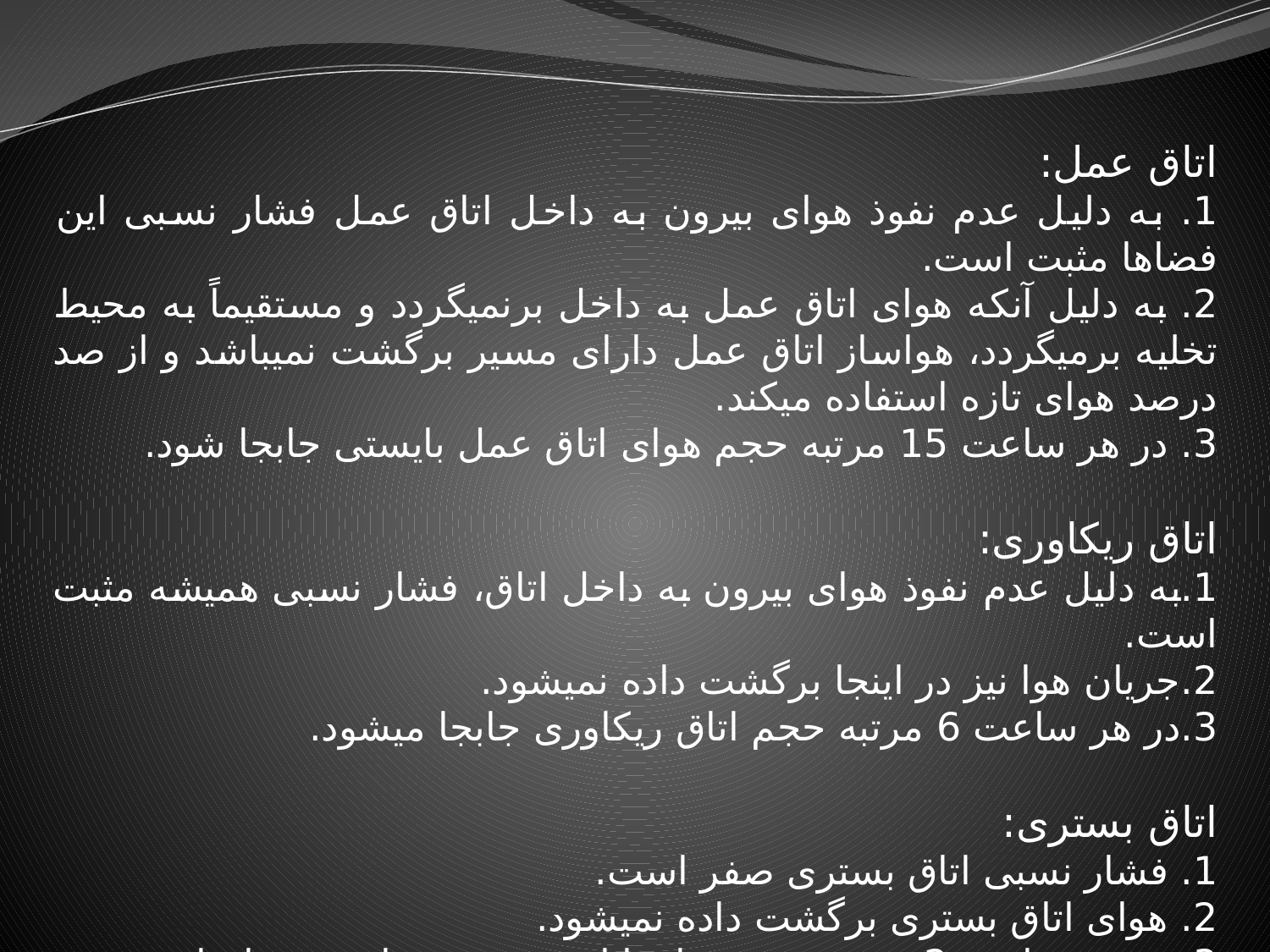

اتاق عمل:
1. به دلیل عدم نفوذ هوای بیرون به داخل اتاق عمل فشار نسبی این فضاها مثبت است.
2. به دلیل آنکه هوای اتاق عمل به داخل برنمی‏گردد و مستقیماً به محیط تخلیه برمی‏گردد، هواساز اتاق عمل دارای مسیر برگشت نمی‏باشد و از صد درصد هوای تازه استفاده می‏کند.
3. در هر ساعت 15 مرتبه حجم هوای اتاق عمل بایستی جابجا شود.

اتاق ریکاوری:
1.به دلیل عدم نفوذ هوای بیرون به داخل اتاق، فشار نسبی همیشه مثبت است.
2.جریان هوا نیز در اینجا برگشت داده نمی‏شود.
3.در هر ساعت 6 مرتبه حجم اتاق ریکاوری جابجا می‏شود.

اتاق بستری:
1. فشار نسبی اتاق بستری صفر است.
2. هوای اتاق بستری برگشت داده نمی‏شود.
3. در هر ساعت 2 مرتبه حجم هوای اتاق بستری می‏بایستی جابجا شود.